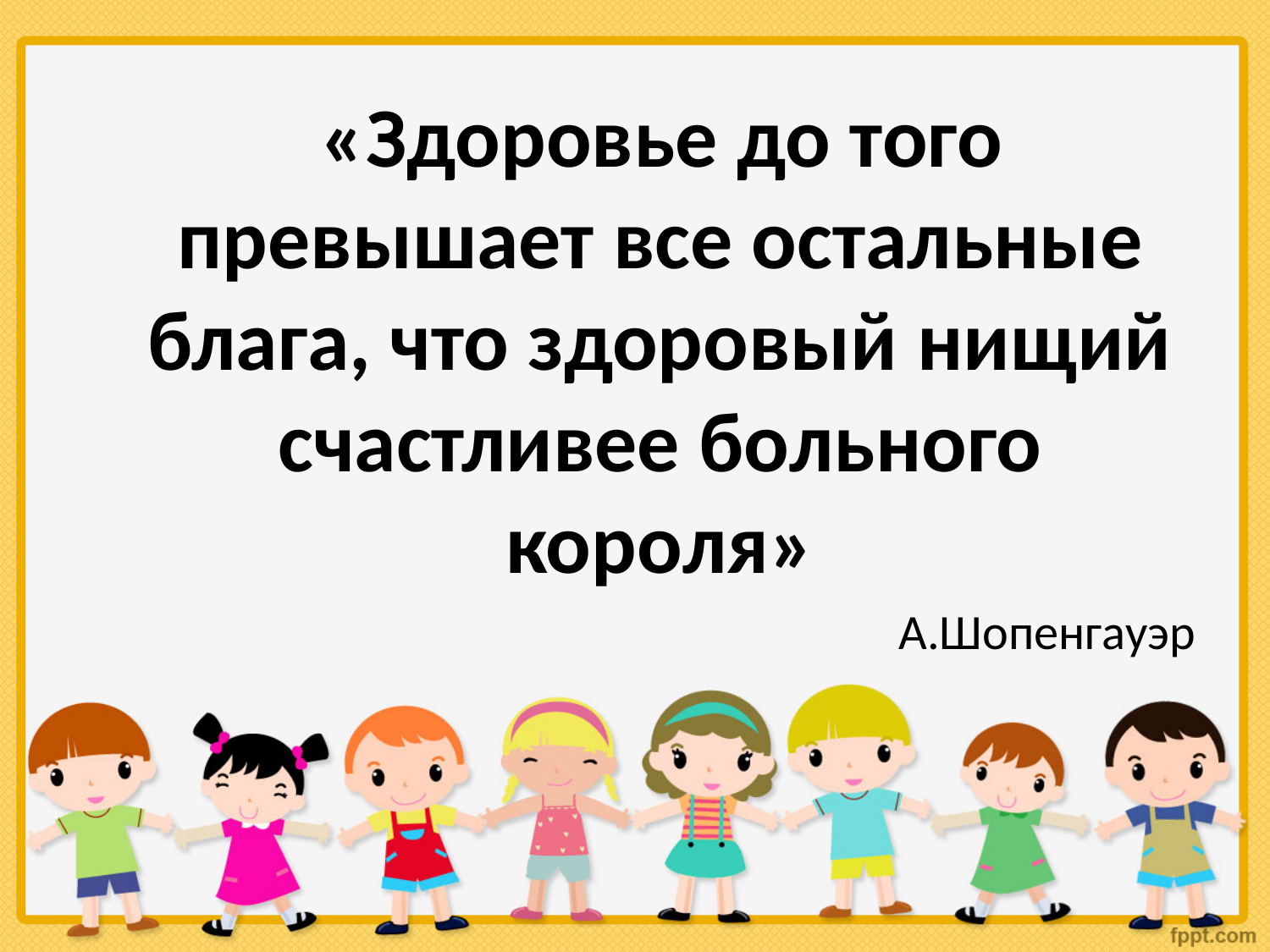

«Здоровье до того превышает все остальные блага, что здоровый нищий счастливее больного короля»
А.Шопенгауэр